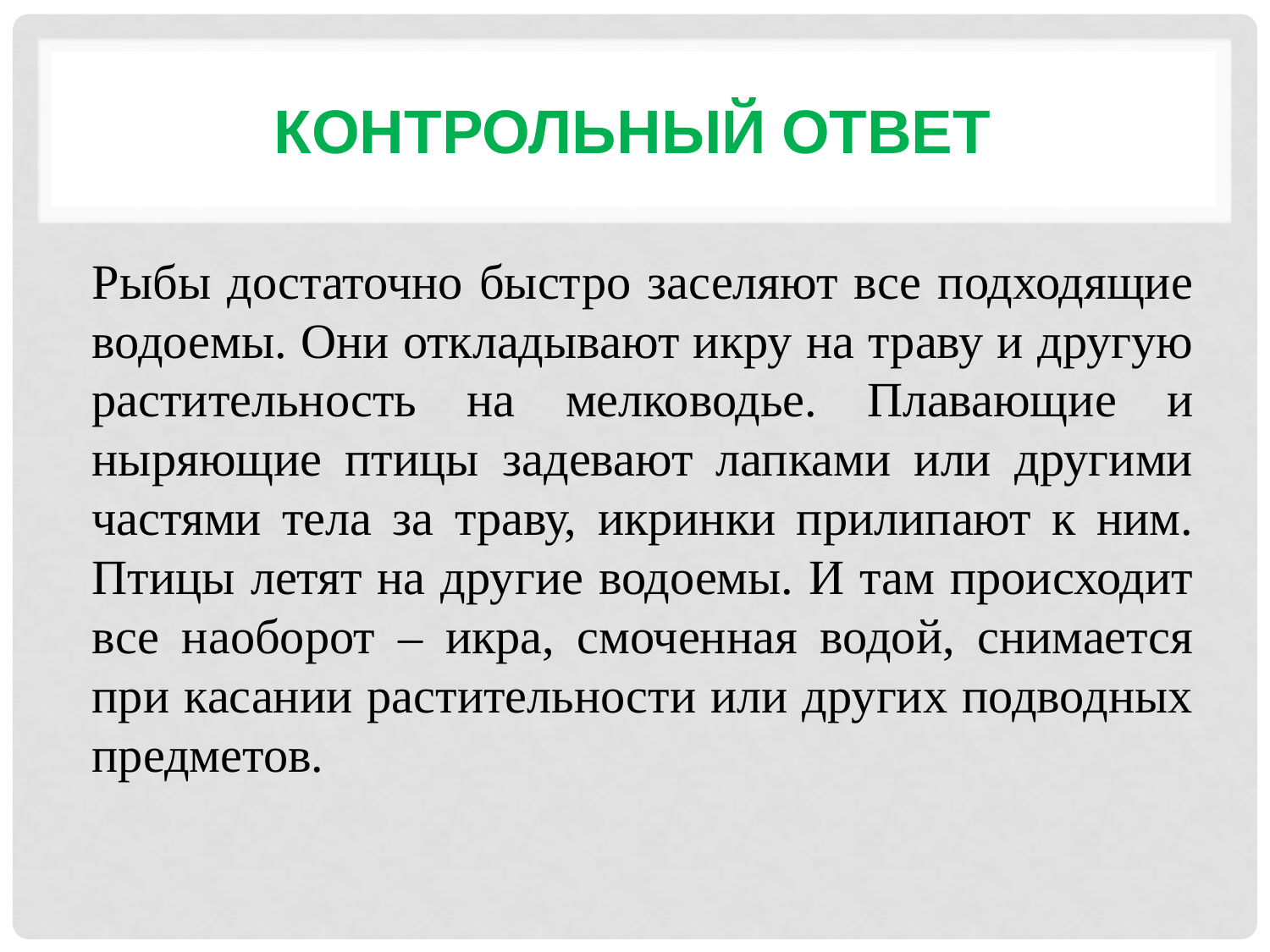

# Контрольный ответ
Рыбы достаточно быстро заселяют все подходящие водоемы. Они откладывают икру на траву и другую растительность на мелководье. Плавающие и ныряющие птицы задевают лапками или другими частями тела за траву, икринки прилипают к ним. Птицы летят на другие водоемы. И там происходит все наоборот – икра, смоченная водой, снимается при касании растительности или других подводных предметов.